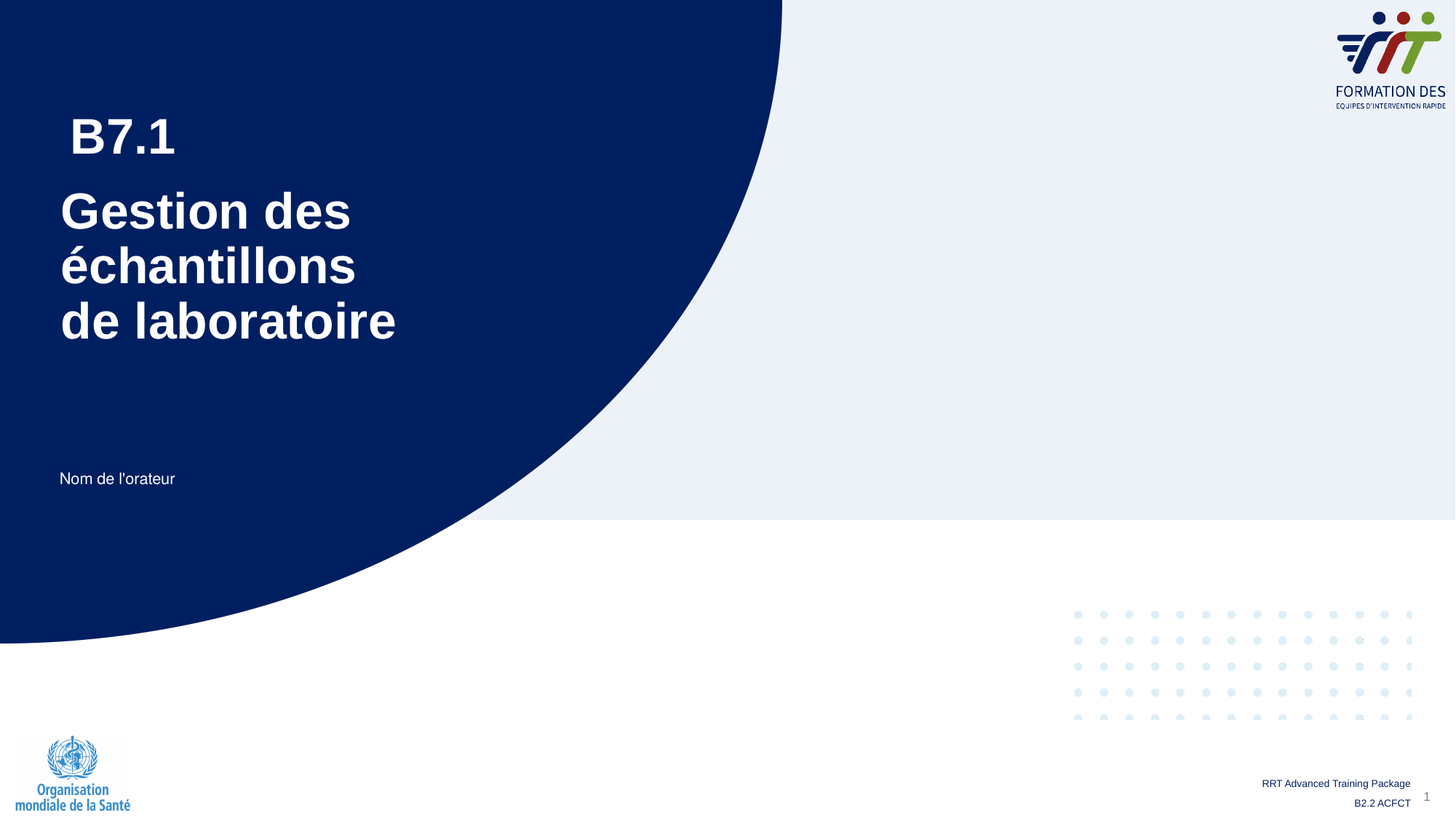

B7.1
# Gestion des échantillons de laboratoire

Nom de l'orateur